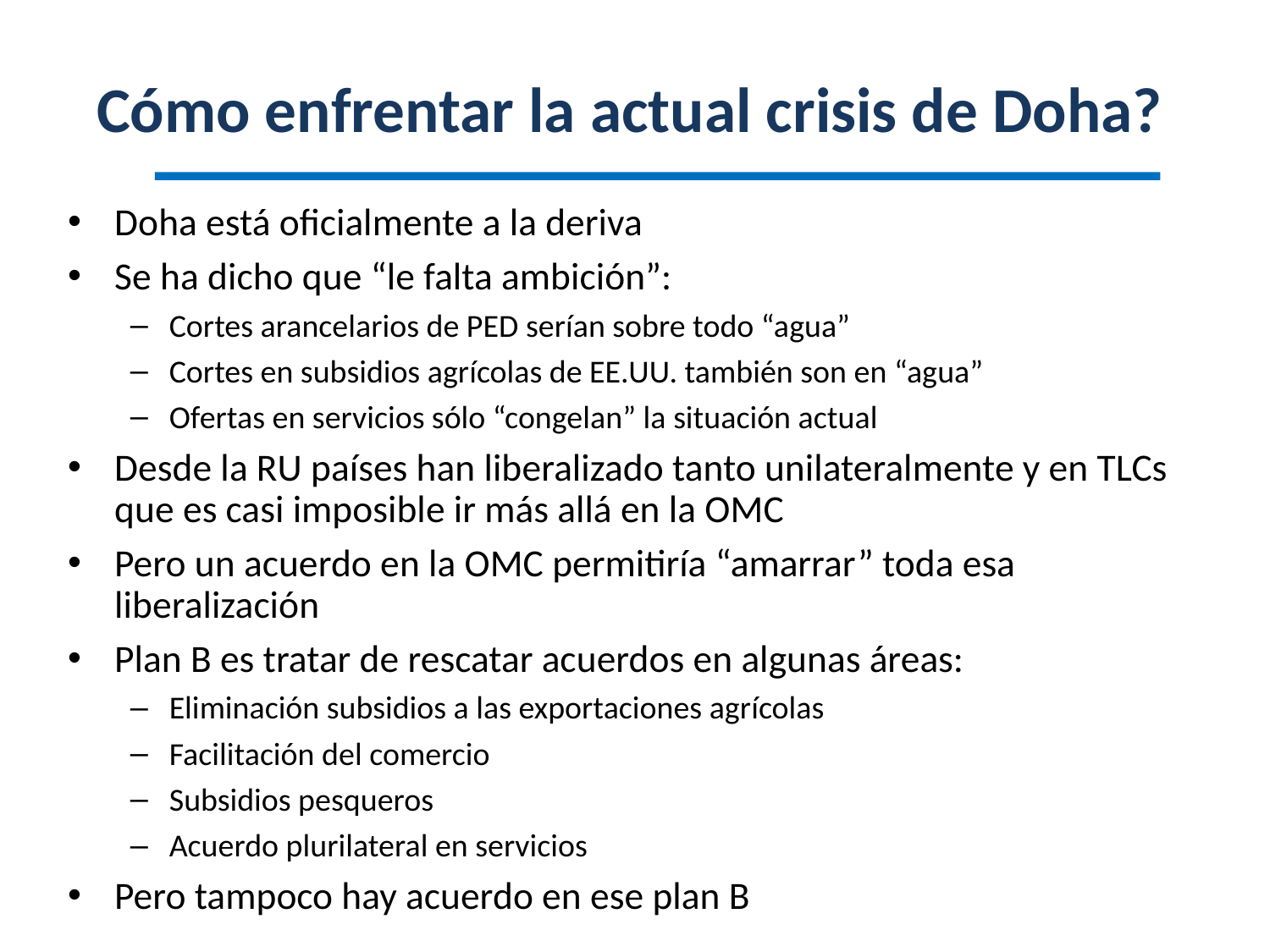

# Cómo enfrentar la actual crisis de Doha?

Doha está oficialmente a la deriva
Se ha dicho que “le falta ambición”:
Cortes arancelarios de PED serían sobre todo “agua”
Cortes en subsidios agrícolas de EE.UU. también son en “agua”
Ofertas en servicios sólo “congelan” la situación actual
Desde la RU países han liberalizado tanto unilateralmente y en TLCs que es casi imposible ir más allá en la OMC
Pero un acuerdo en la OMC permitiría “amarrar” toda esa liberalización
Plan B es tratar de rescatar acuerdos en algunas áreas:
Eliminación subsidios a las exportaciones agrícolas
Facilitación del comercio
Subsidios pesqueros
Acuerdo plurilateral en servicios
Pero tampoco hay acuerdo en ese plan B